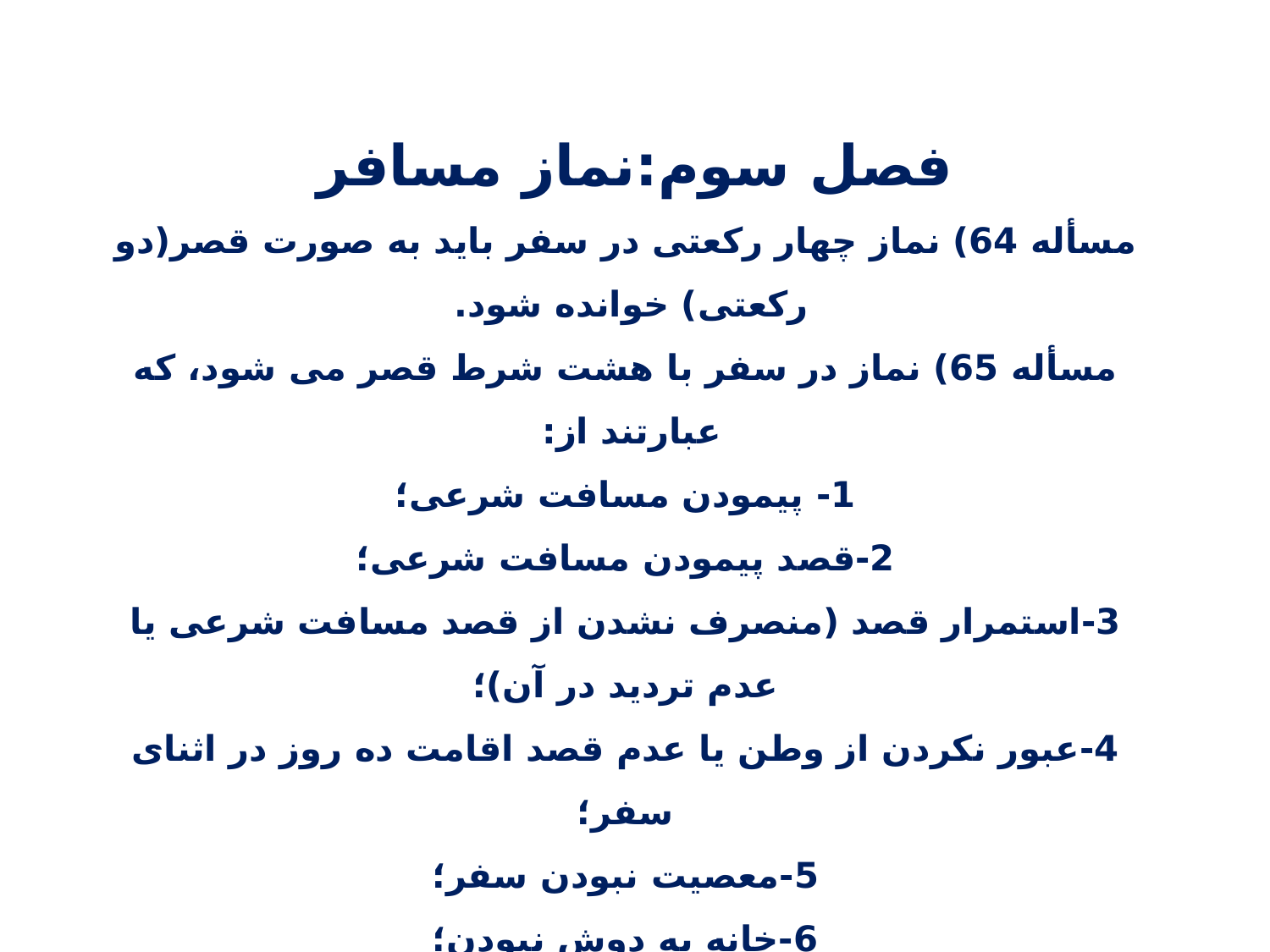

فصل سوم:نماز مسافر
مسأله 64) نماز چهار رکعتی در سفر باید به صورت قصر(دو رکعتی) خوانده شود.
مسأله 65) نماز در سفر با هشت شرط قصر می شود، که عبارتند از:
1- پیمودن مسافت شرعی؛
2-قصد پیمودن مسافت شرعی؛
3-استمرار قصد (منصرف نشدن از قصد مسافت شرعی یا عدم تردید در آن)؛
4-عبور نکردن از وطن یا عدم قصد اقامت ده روز در اثنای سفر؛
5-معصیت نبودن سفر؛
6-خانه به دوش نبودن؛
7-شغل نبودن سفر؛
8-رسیدن به حد ترخص؛